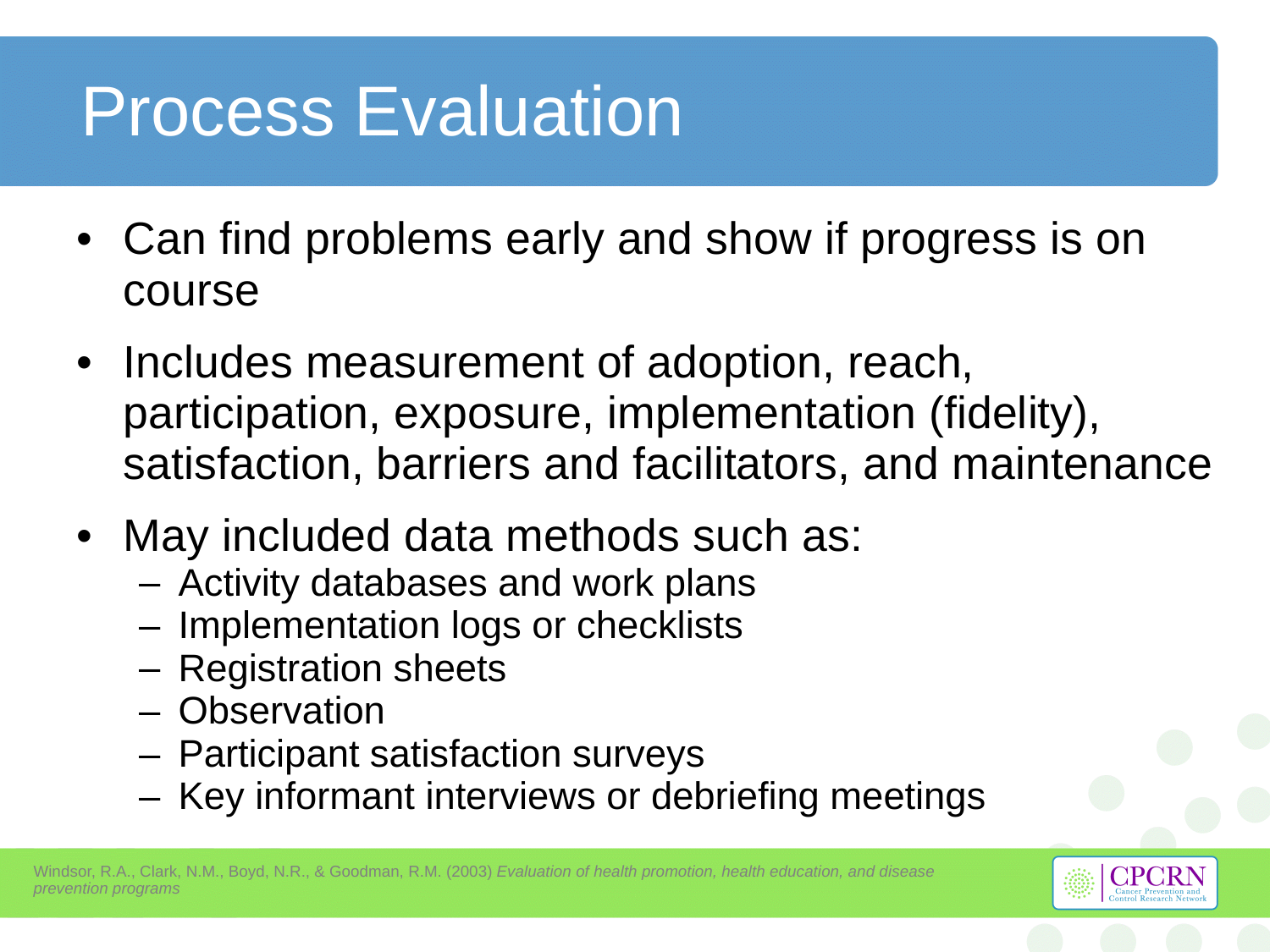

# Process Evaluation
Can find problems early and show if progress is on course
Includes measurement of adoption, reach, participation, exposure, implementation (fidelity), satisfaction, barriers and facilitators, and maintenance
May included data methods such as:
Activity databases and work plans
Implementation logs or checklists
Registration sheets
Observation
Participant satisfaction surveys
Key informant interviews or debriefing meetings
Windsor, R.A., Clark, N.M., Boyd, N.R., & Goodman, R.M. (2003) Evaluation of health promotion, health education, and disease prevention programs